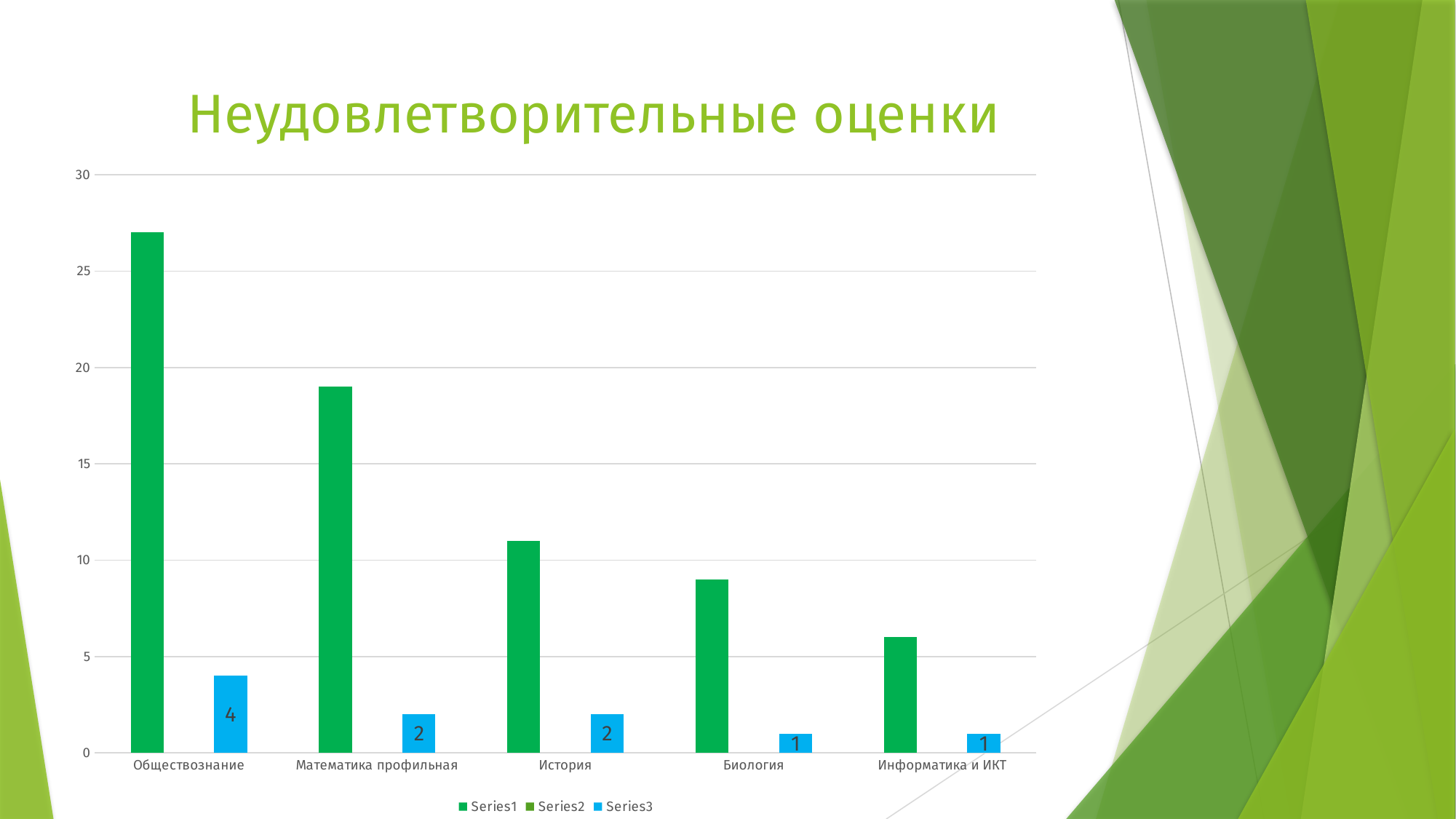

# Неудовлетворительные оценки

### Chart

| Category |  |  |  |
|---|---|---|---|
| Обществознание | 27.0 | None | 4.0 |
| Математика профильная | 19.0 | None | 2.0 |
| История | 11.0 | None | 2.0 |
| Биология | 9.0 | None | 1.0 |
| Информатика и ИКТ | 6.0 | None | 1.0 |